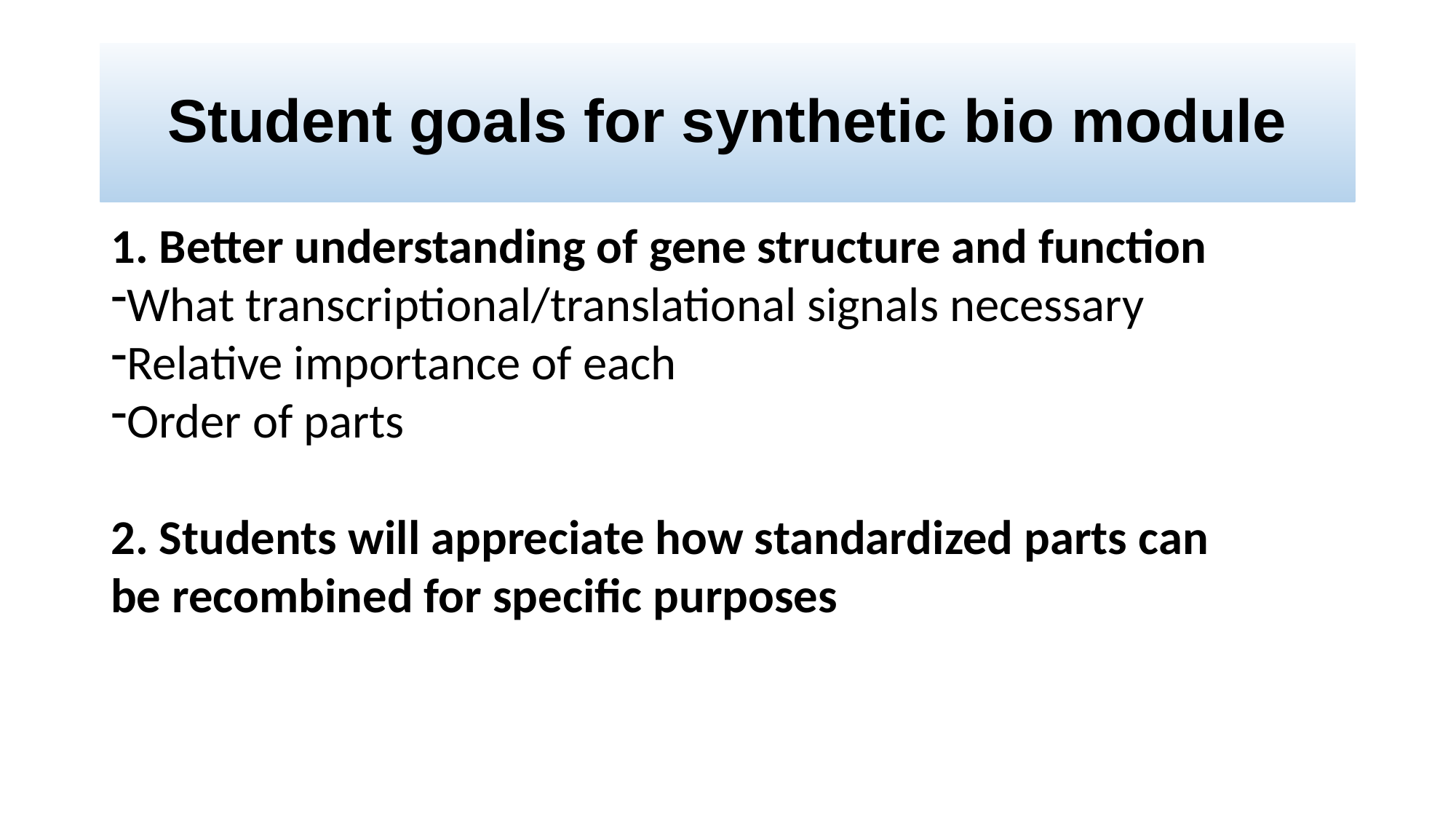

# Student goals for synthetic bio module
1. Better understanding of gene structure and function
What transcriptional/translational signals necessary
Relative importance of each
Order of parts

2. Students will appreciate how standardized parts can be recombined for specific purposes